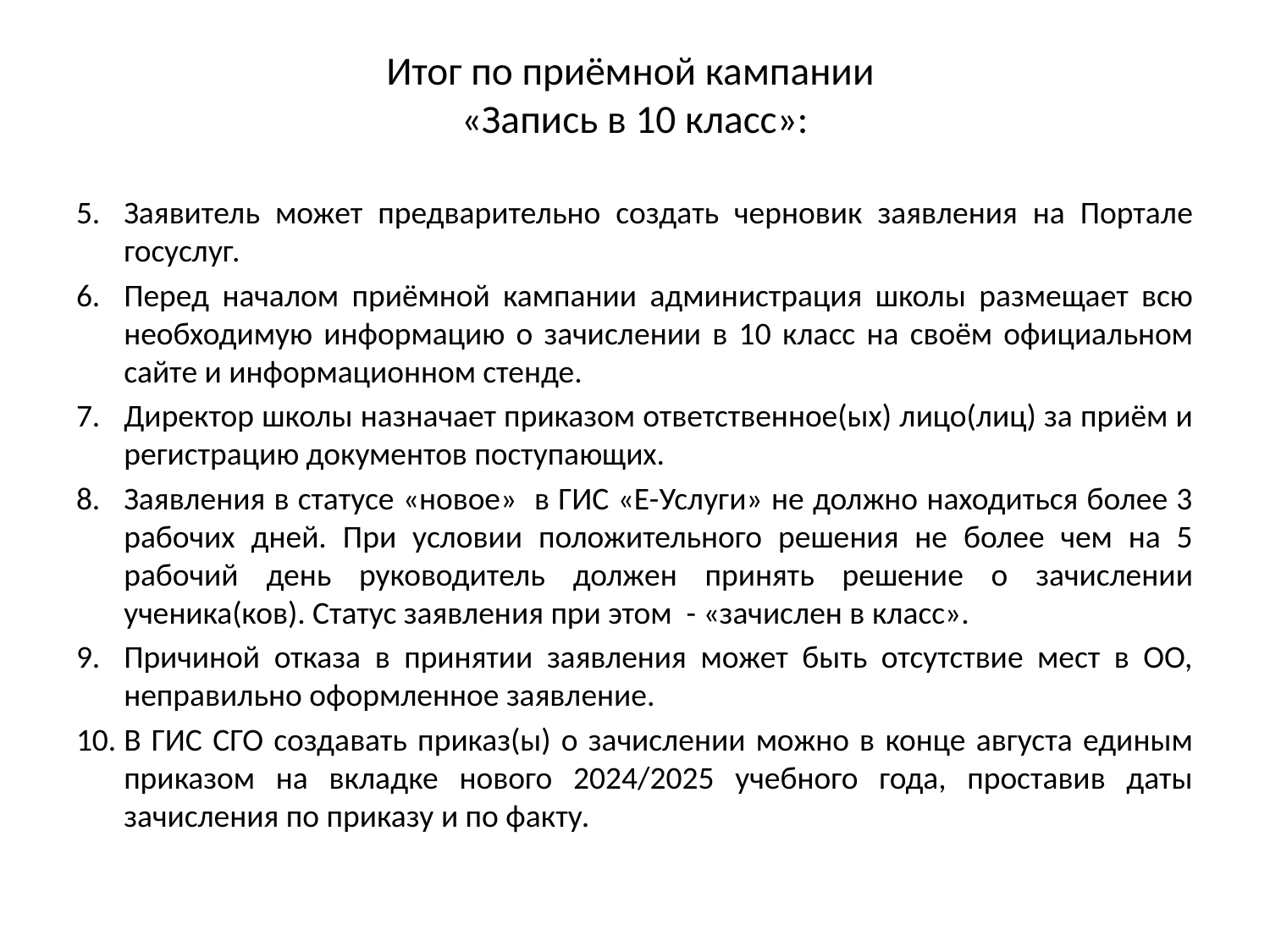

# Итог по приёмной кампании «Запись в 10 класс»:
Заявитель может предварительно создать черновик заявления на Портале госуслуг.
Перед началом приёмной кампании администрация школы размещает всю необходимую информацию о зачислении в 10 класс на своём официальном сайте и информационном стенде.
Директор школы назначает приказом ответственное(ых) лицо(лиц) за приём и регистрацию документов поступающих.
Заявления в статусе «новое»  в ГИС «Е-Услуги» не должно находиться более 3 рабочих дней. При условии положительного решения не более чем на 5 рабочий день руководитель должен принять решение о зачислении ученика(ков). Статус заявления при этом  - «зачислен в класс».
Причиной отказа в принятии заявления может быть отсутствие мест в ОО, неправильно оформленное заявление.
В ГИС СГО создавать приказ(ы) о зачислении можно в конце августа единым приказом на вкладке нового 2024/2025 учебного года, проставив даты зачисления по приказу и по факту.